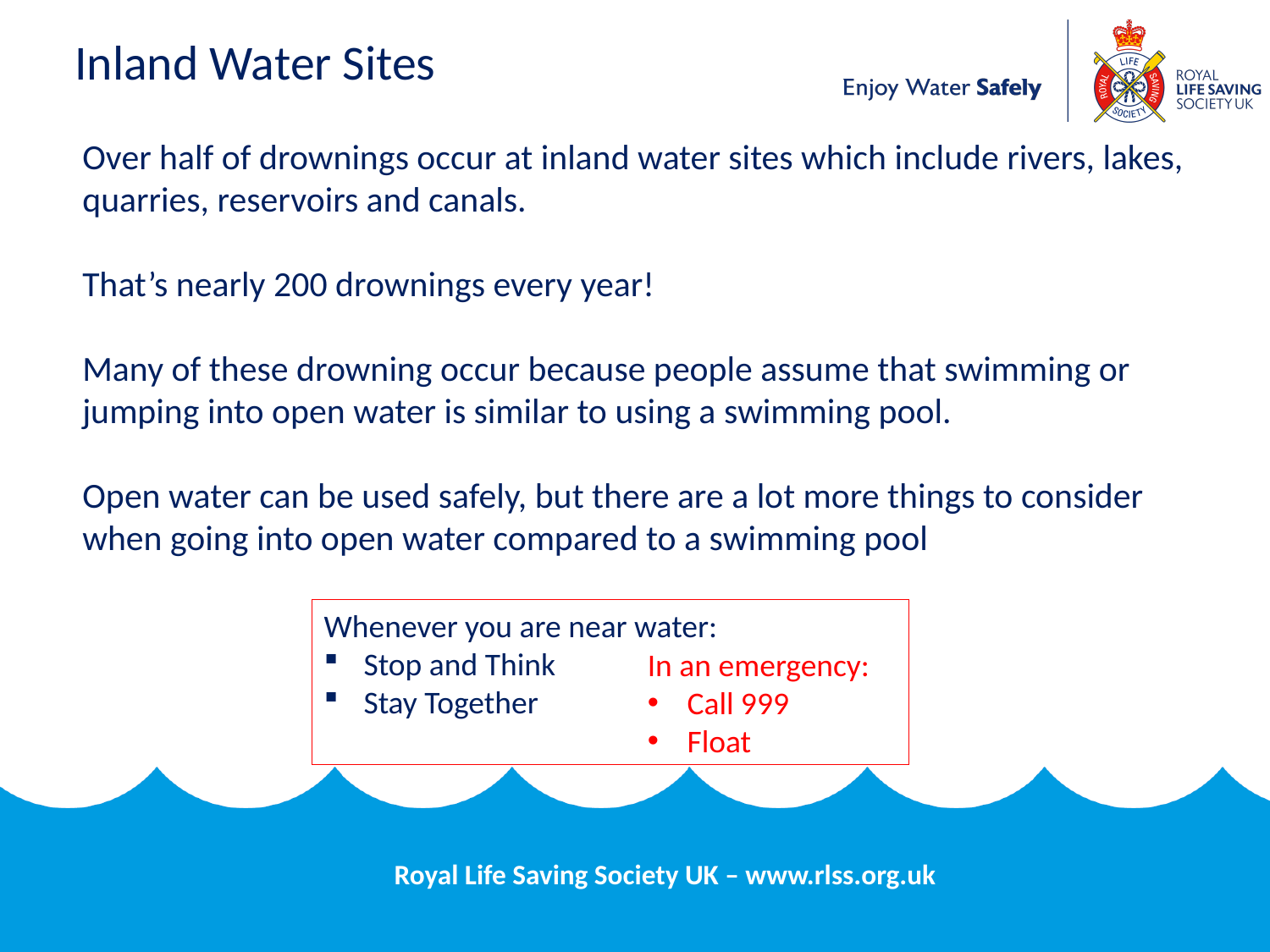

# Inland Water Sites
Over half of drownings occur at inland water sites which include rivers, lakes, quarries, reservoirs and canals.

That’s nearly 200 drownings every year!

Many of these drowning occur because people assume that swimming or jumping into open water is similar to using a swimming pool.

Open water can be used safely, but there are a lot more things to consider when going into open water compared to a swimming pool
Whenever you are near water:
Stop and Think
Stay Together

In an emergency:
Call 999
Float